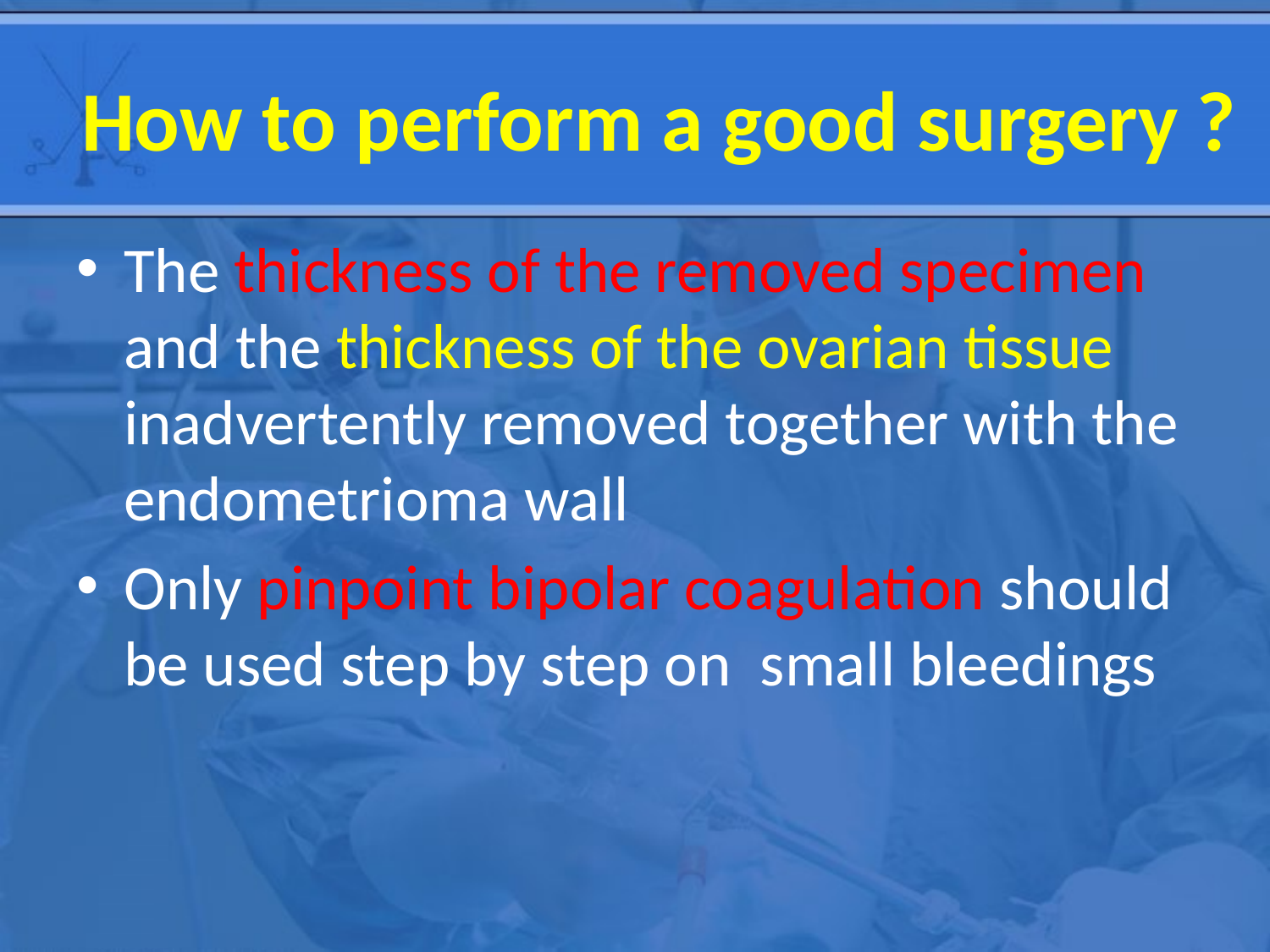

# How to perform a good surgery ?
The thickness of the removed specimen and the thickness of the ovarian tissue inadvertently removed together with the endometrioma wall
Only pinpoint bipolar coagulation should be used step by step on  small bleedings